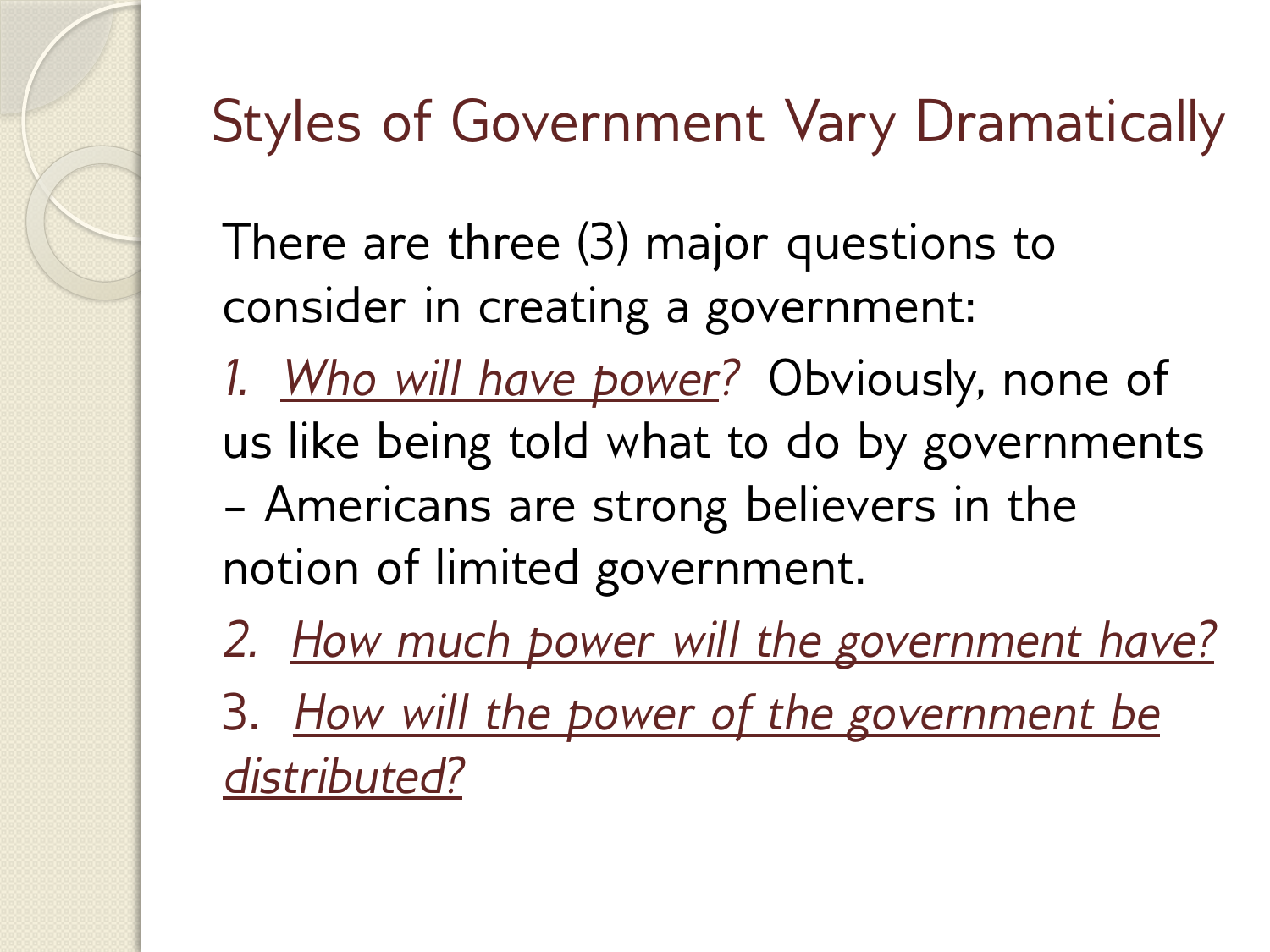

# Styles of Government Vary Dramatically
There are three (3) major questions to consider in creating a government:
1.  Who will have power?  Obviously, none of us like being told what to do by governments – Americans are strong believers in the notion of limited government.
2.  How much power will the government have?
3.  How will the power of the government be distributed?